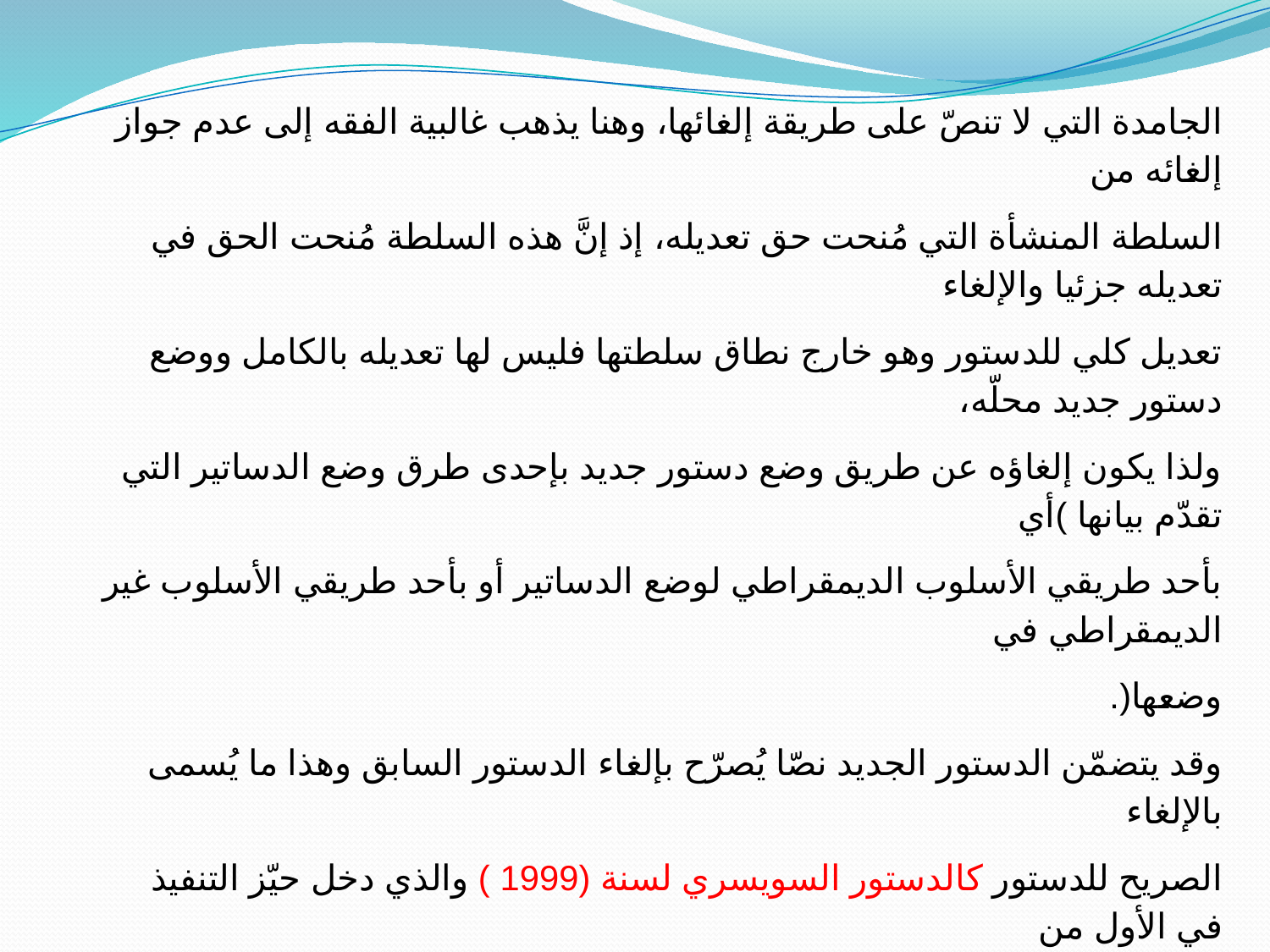

الجامدة التي لا تنصّ على طريقة إلغائها، وهنا يذهب غالبية الفقه إلى عدم جواز إلغائه من
السلطة المنشأة التي مُنحت حق تعديله، إذ إنَّ هذه السلطة مُنحت الحق في تعديله جزئيا والإلغاء
تعديل كلي للدستور وهو خارج نطاق سلطتها فليس لها تعديله بالكامل ووضع دستور جديد محلّه،
ولذا يكون إلغاؤه عن طريق وضع دستور جديد بإحدى طرق وضع الدساتير التي تقدّم بيانها )أي
بأحد طريقي الأسلوب الديمقراطي لوضع الدساتير أو بأحد طريقي الأسلوب غير الديمقراطي في
وضعها(.
وقد يتضمّن الدستور الجديد نصّا يُصرّح بإلغاء الدستور السابق وهذا ما يُسمى بالإلغاء
الصريح للدستور كالدستور السويسري لسنة (1999 ) والذي دخل حيّز التنفيذ في الأول من
يناير/ كانون الثاني (2000) (، ودستور جمهورية العراق لسنة (2005)